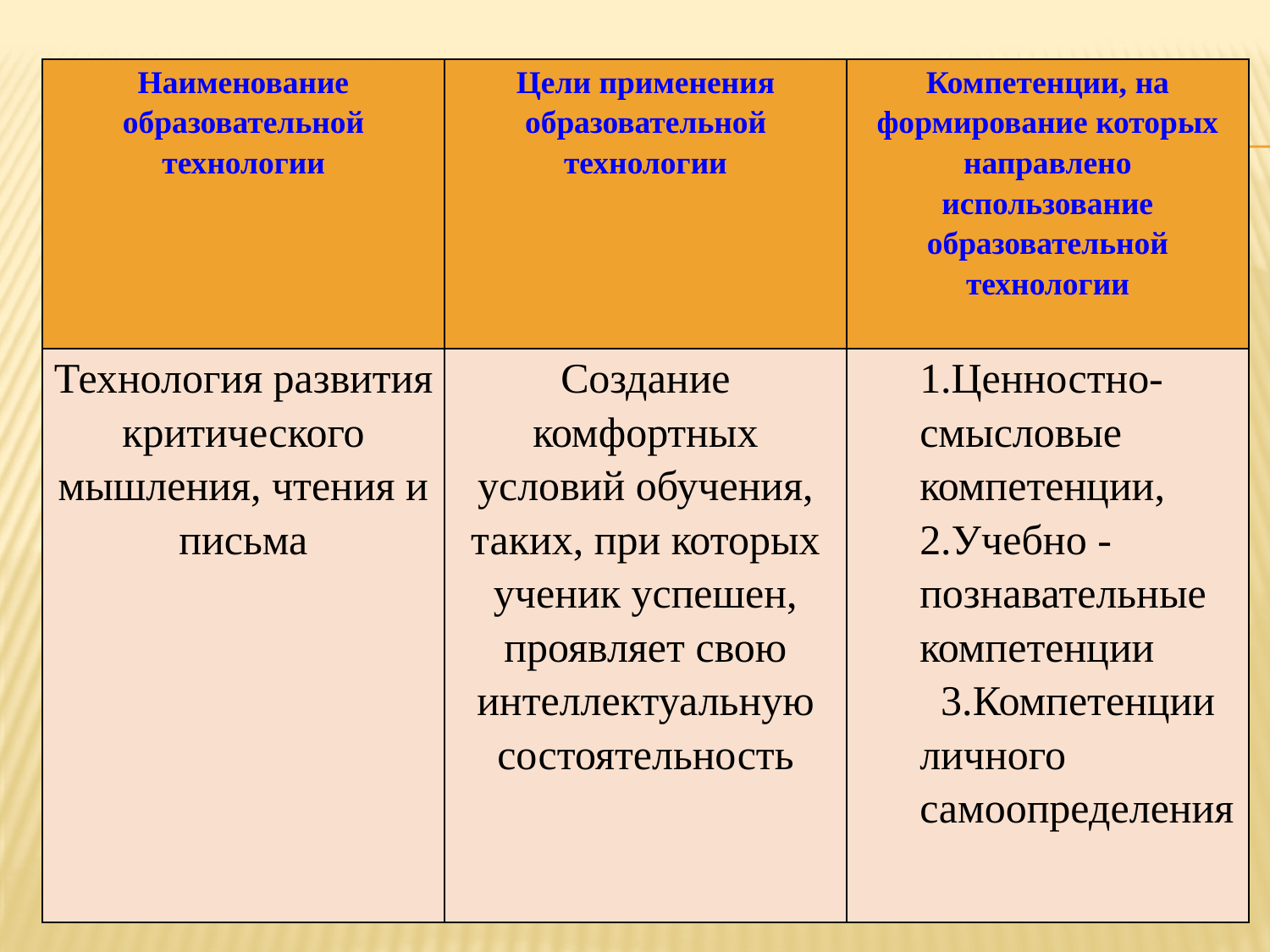

| Наименование образовательной технологии | Цели применения образовательной технологии | Компетенции, на формирование которых направлено использование образовательной технологии |
| --- | --- | --- |
| Технология развития критического мышления, чтения и письма | Создание комфортных условий обучения, таких, при которых ученик успешен, проявляет свою интеллектуальную состоятельность | 1.Ценностно-смысловые компетенции, 2.Учебно - познавательные компетенции 3.Компетенции личного самоопределения |